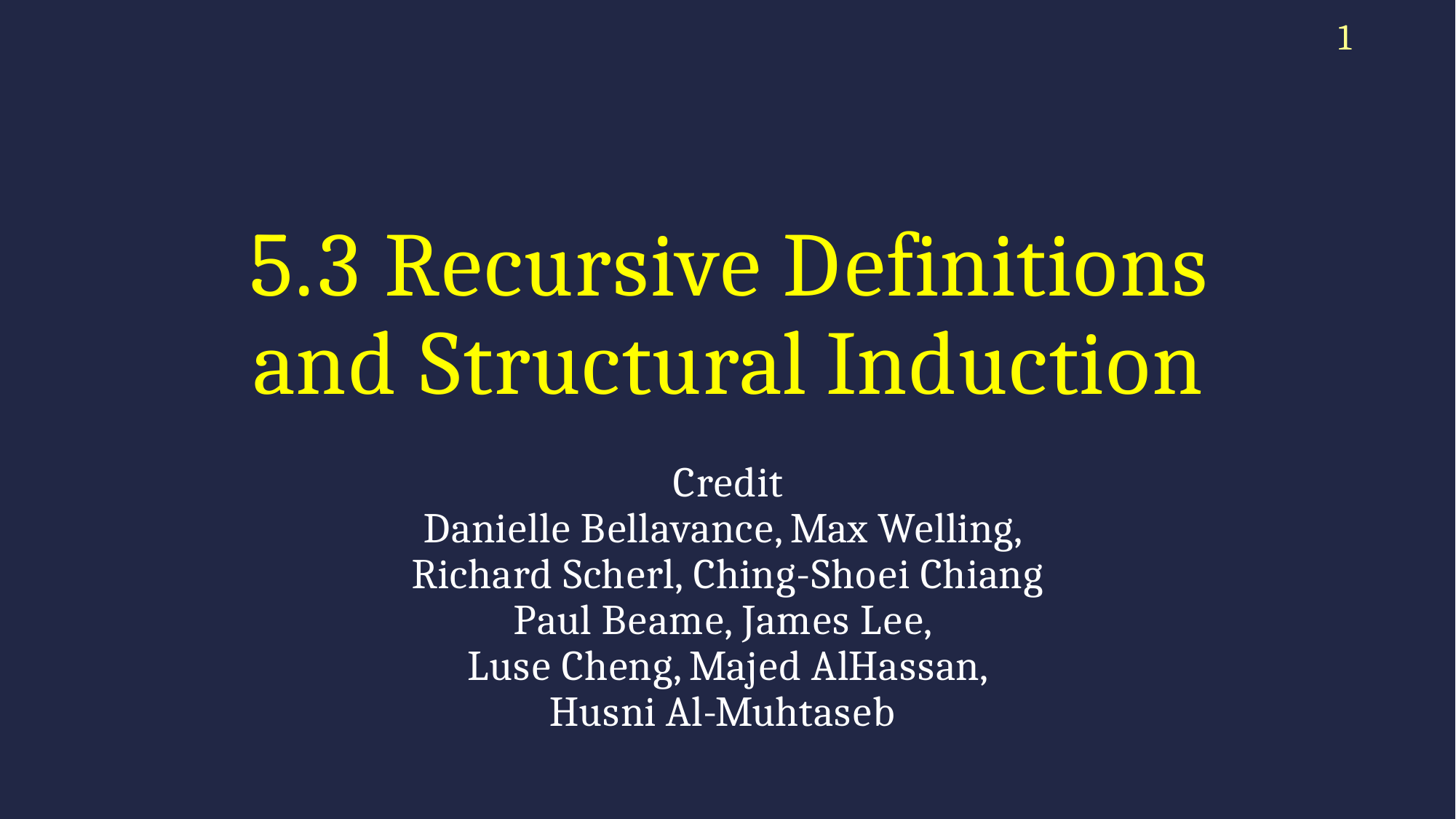

1
# 5.3 Recursive Definitions and Structural Induction
Credit
Danielle Bellavance, Max Welling,
Richard Scherl, Ching-Shoei Chiang
Paul Beame, James Lee,
Luse Cheng, Majed AlHassan,
Husni Al-Muhtaseb